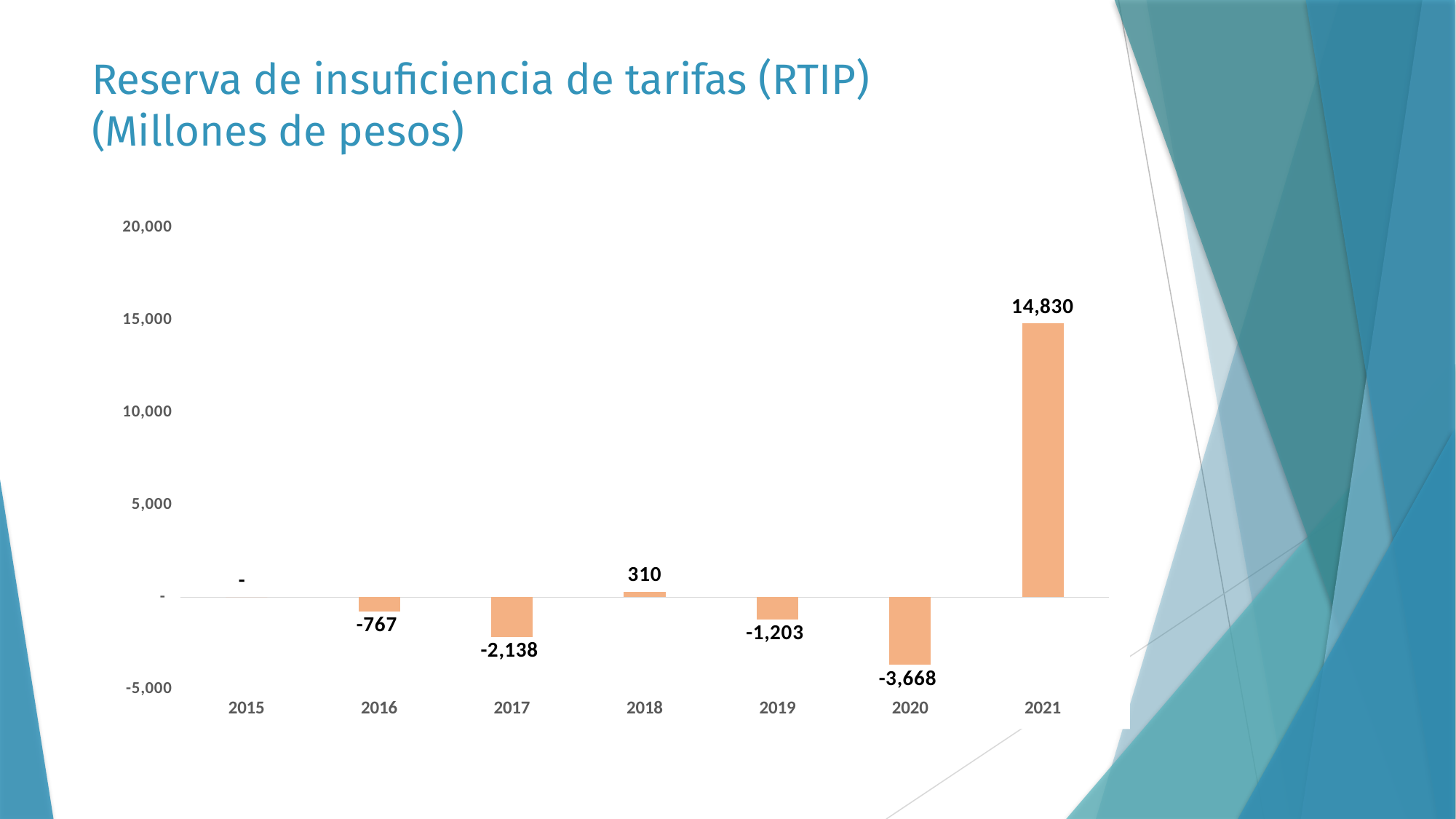

# Reserva de insuficiencia de tarifas (RTIP) (Millones de pesos)

### Chart

| Category |  |
|---|---|
| 2015 | 0.0 |
| 2016 | -767.42 |
| 2017 | -2138.38 |
| 2018 | 309.8 |
| 2019 | -1203.26 |
| 2020 | -3668.38 |
| 2021 | 14830.33 |